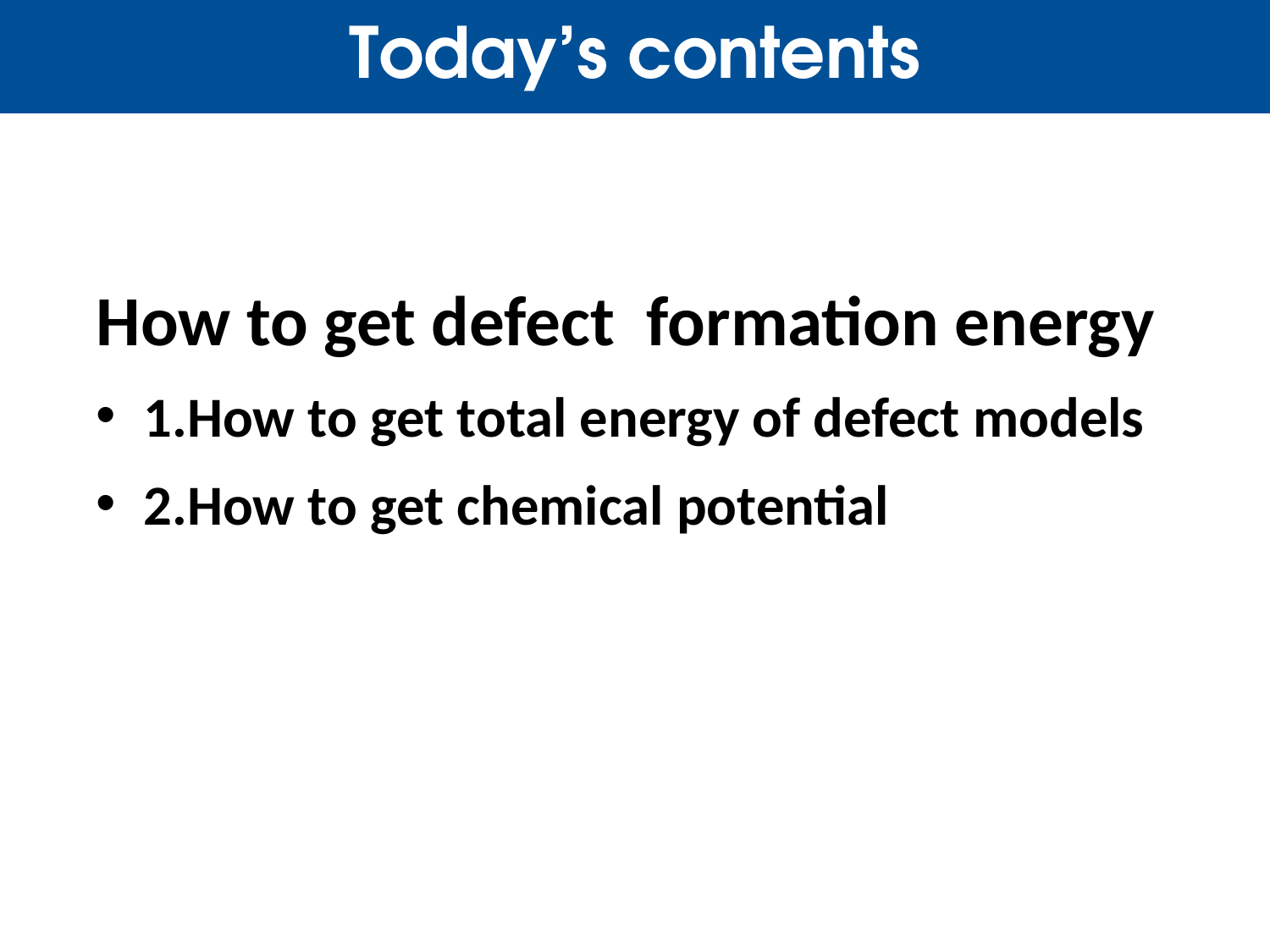

Today’s contents
How to get defect  formation energy
1.How to get total energy of defect models
2.How to get chemical potential